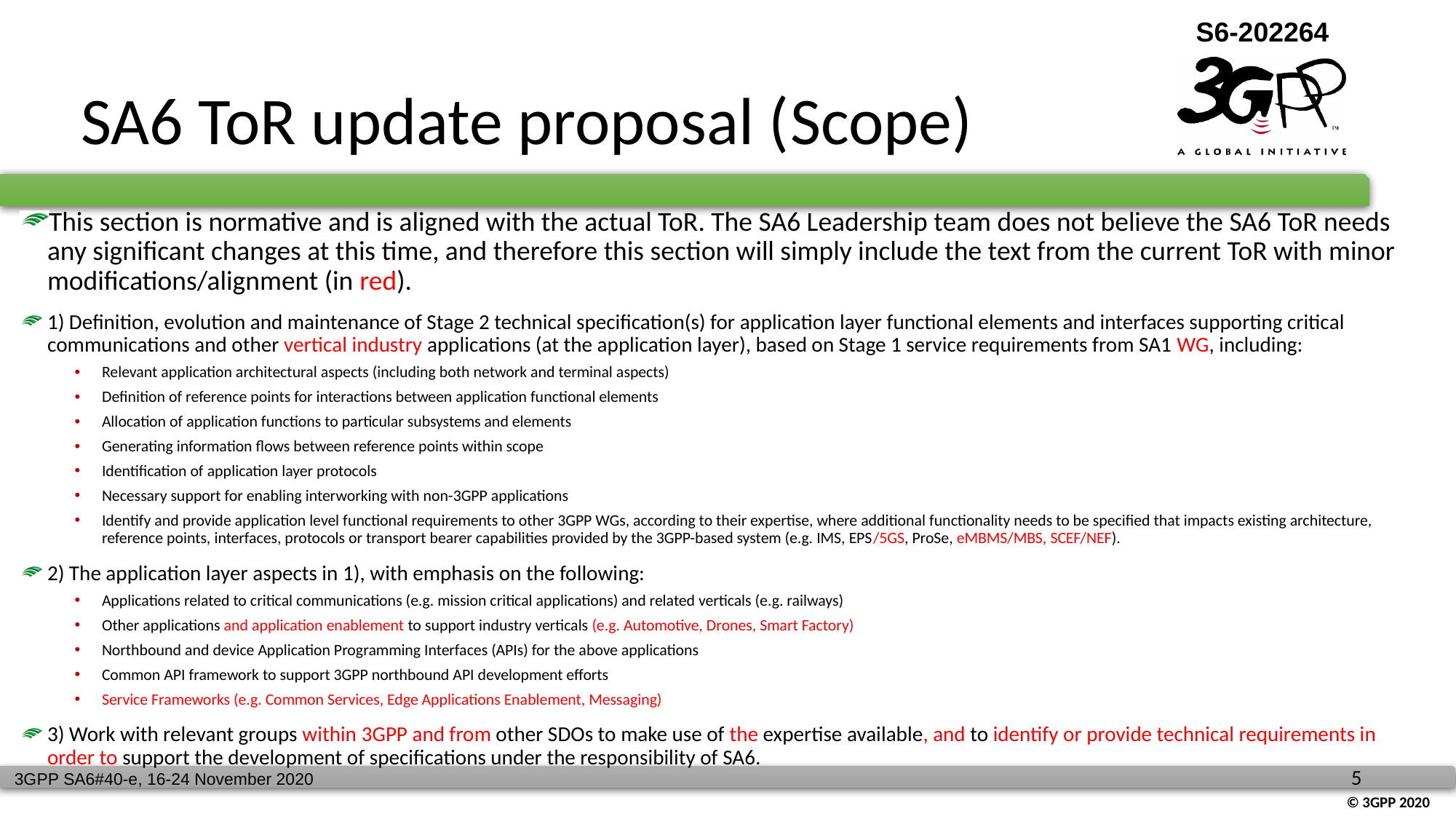

# SA6 ToR update proposal (Scope)
This section is normative and is aligned with the actual ToR. The SA6 Leadership team does not believe the SA6 ToR needs any significant changes at this time, and therefore this section will simply include the text from the current ToR with minor modifications/alignment (in red).
1) Definition, evolution and maintenance of Stage 2 technical specification(s) for application layer functional elements and interfaces supporting critical communications and other vertical industry applications (at the application layer), based on Stage 1 service requirements from SA1 WG, including:
Relevant application architectural aspects (including both network and terminal aspects)
Definition of reference points for interactions between application functional elements
Allocation of application functions to particular subsystems and elements
Generating information flows between reference points within scope
Identification of application layer protocols
Necessary support for enabling interworking with non-3GPP applications
Identify and provide application level functional requirements to other 3GPP WGs, according to their expertise, where additional functionality needs to be specified that impacts existing architecture, reference points, interfaces, protocols or transport bearer capabilities provided by the 3GPP-based system (e.g. IMS, EPS/5GS, ProSe, eMBMS/MBS, SCEF/NEF).
2) The application layer aspects in 1), with emphasis on the following:
Applications related to critical communications (e.g. mission critical applications) and related verticals (e.g. railways)
Other applications and application enablement to support industry verticals (e.g. Automotive, Drones, Smart Factory)
Northbound and device Application Programming Interfaces (APIs) for the above applications
Common API framework to support 3GPP northbound API development efforts
Service Frameworks (e.g. Common Services, Edge Applications Enablement, Messaging)
3) Work with relevant groups within 3GPP and from other SDOs to make use of the expertise available, and to identify or provide technical requirements in order to support the development of specifications under the responsibility of SA6.